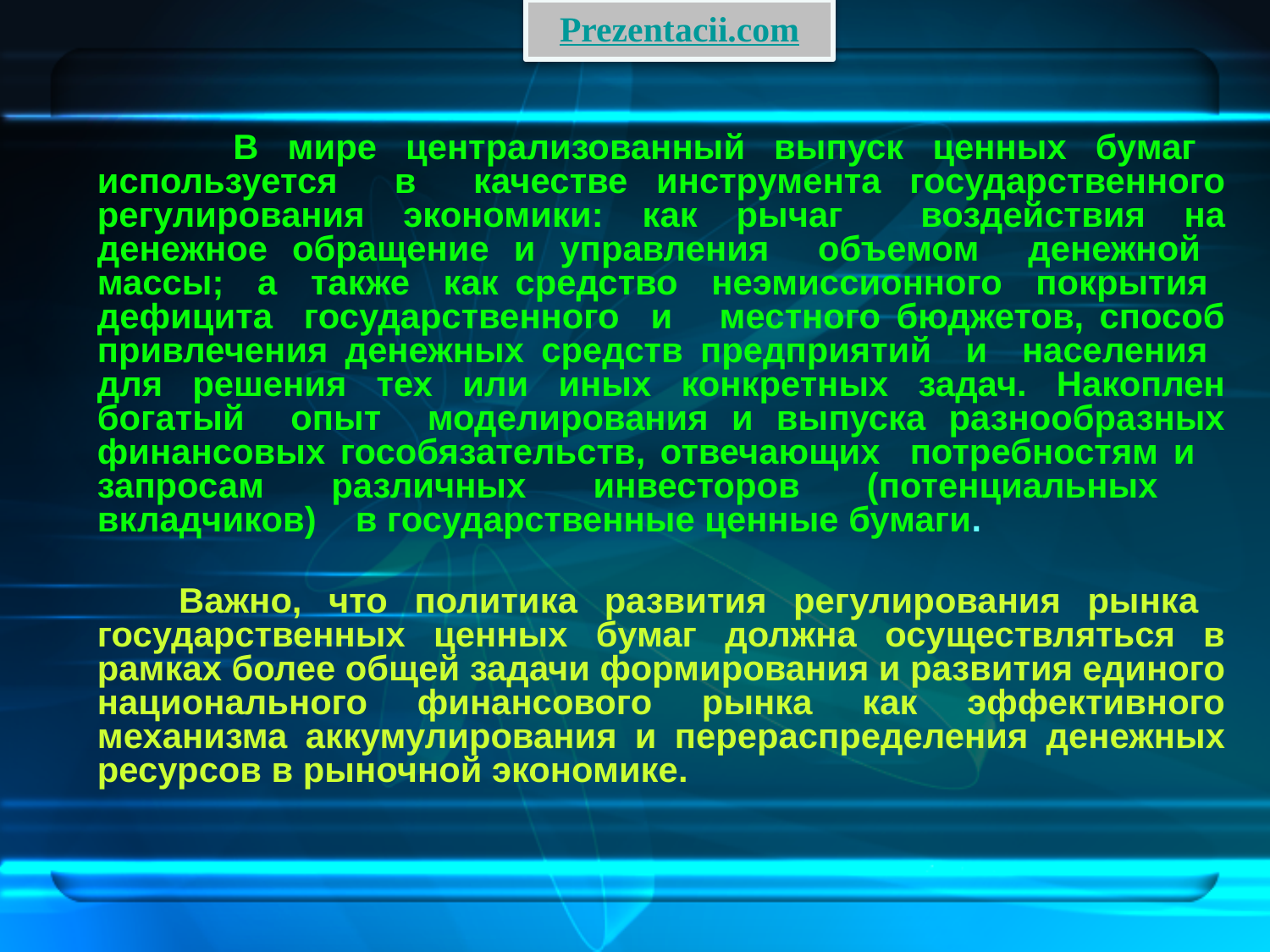

Prezentacii.com
       В мире централизованный выпуск ценных бумаг  используется  в  качестве инструмента государственного регулирования экономики: как рычаг  воздействия на денежное обращение и управления  объемом  денежной  массы;  а  также  как средство  неэмиссионного  покрытия  дефицита  государственного  и   местного бюджетов, способ привлечения денежных средств предприятий  и  населения  для решения тех или иных конкретных задач. Накоплен богатый  опыт  моделирования и выпуска разнообразных финансовых гособязательств, отвечающих  потребностям и   запросам   различных   инвесторов   (потенциальных    вкладчиков)    в государственные ценные бумаги.

     Важно, что политика развития регулирования рынка  государственных ценных бумаг должна осуществляться в рамках более общей задачи формирования и развития единого национального финансового рынка как эффективного механизма аккумулирования и перераспределения денежных ресурсов в рыночной экономике.